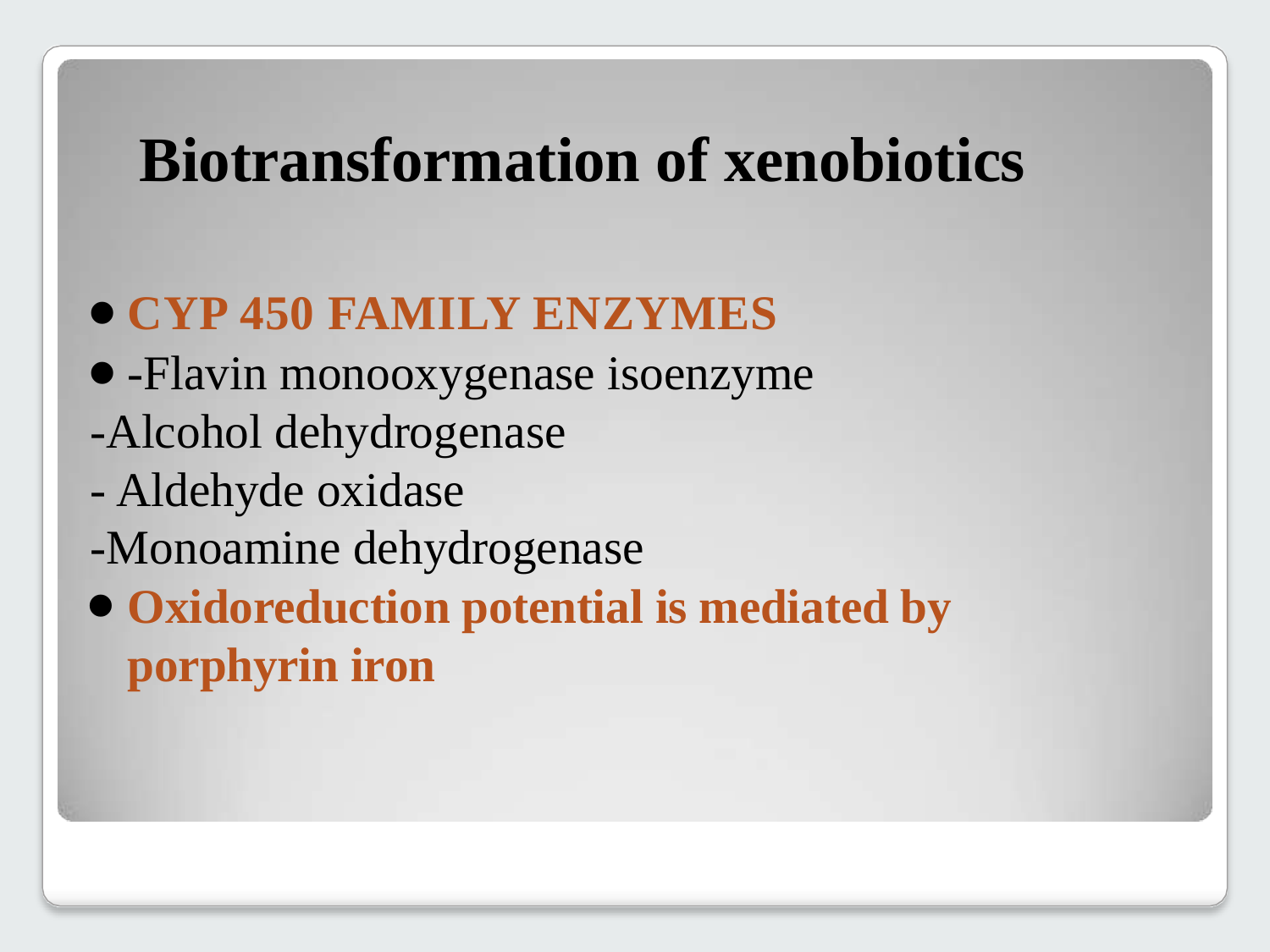

# Biotransformation of xenobiotics
CYP 450 FAMILY ENZYMES
-Flavin monooxygenase isoenzyme
-Alcohol dehydrogenase
- Aldehyde oxidase
-Monoamine dehydrogenase
Oxidoreduction potential is mediated by porphyrin iron